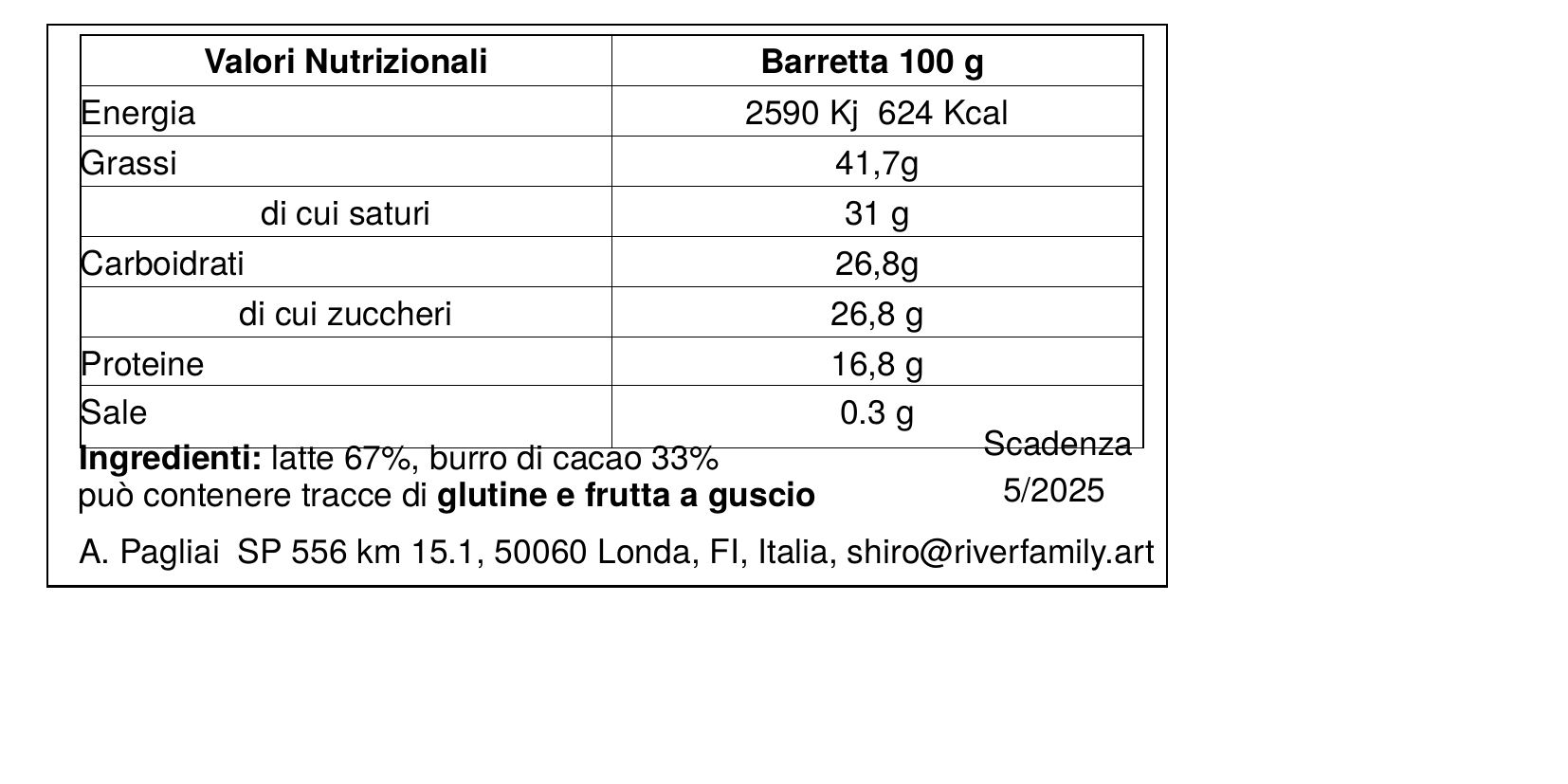

| Valori Nutrizionali | Barretta 100 g |
| --- | --- |
| Energia | 2590 Kj 624 Kcal |
| Grassi | 41,7g |
| di cui saturi | 31 g |
| Carboidrati | 26,8g |
| di cui zuccheri | 26,8 g |
| Proteine | 16,8 g |
| Sale | 0.3 g |

Scadenza
Ingredienti: latte 67%, burro di cacao 33%
5/2025
può contenere tracce di glutine e frutta a guscio
A. Pagliai  SP 556 km 15.1, 50060 Londa, FI, Italia, shiro@riverfamily.art